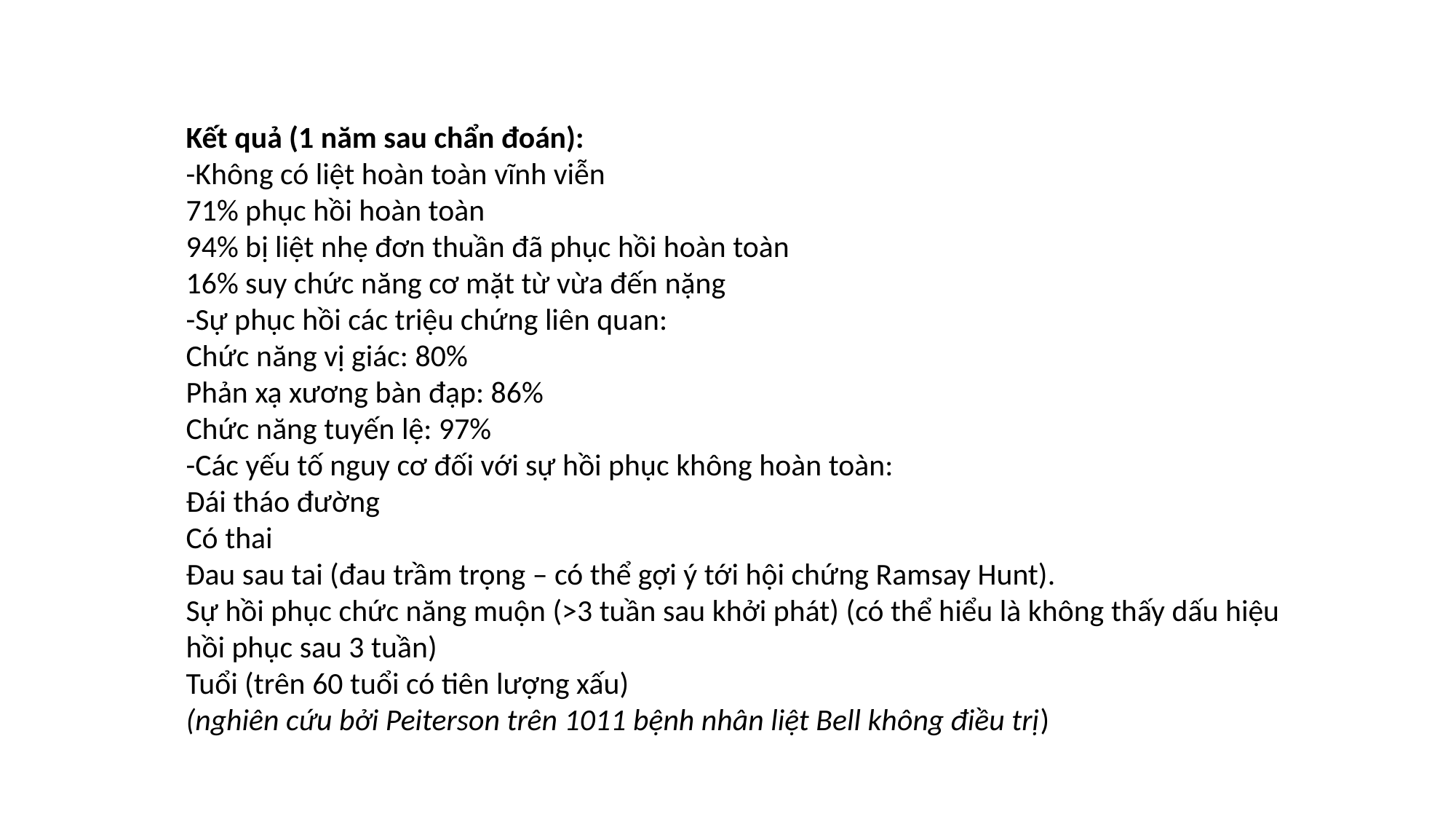

Kết quả (1 năm sau chẩn đoán):
-Không có liệt hoàn toàn vĩnh viễn
71% phục hồi hoàn toàn
94% bị liệt nhẹ đơn thuần đã phục hồi hoàn toàn
16% suy chức năng cơ mặt từ vừa đến nặng
-Sự phục hồi các triệu chứng liên quan:
Chức năng vị giác: 80%
Phản xạ xương bàn đạp: 86%
Chức năng tuyến lệ: 97%
-Các yếu tố nguy cơ đối với sự hồi phục không hoàn toàn:
Đái tháo đường
Có thai
Đau sau tai (đau trầm trọng – có thể gợi ý tới hội chứng Ramsay Hunt).
Sự hồi phục chức năng muộn (>3 tuần sau khởi phát) (có thể hiểu là không thấy dấu hiệu hồi phục sau 3 tuần)
Tuổi (trên 60 tuổi có tiên lượng xấu)
(nghiên cứu bởi Peiterson trên 1011 bệnh nhân liệt Bell không điều trị)